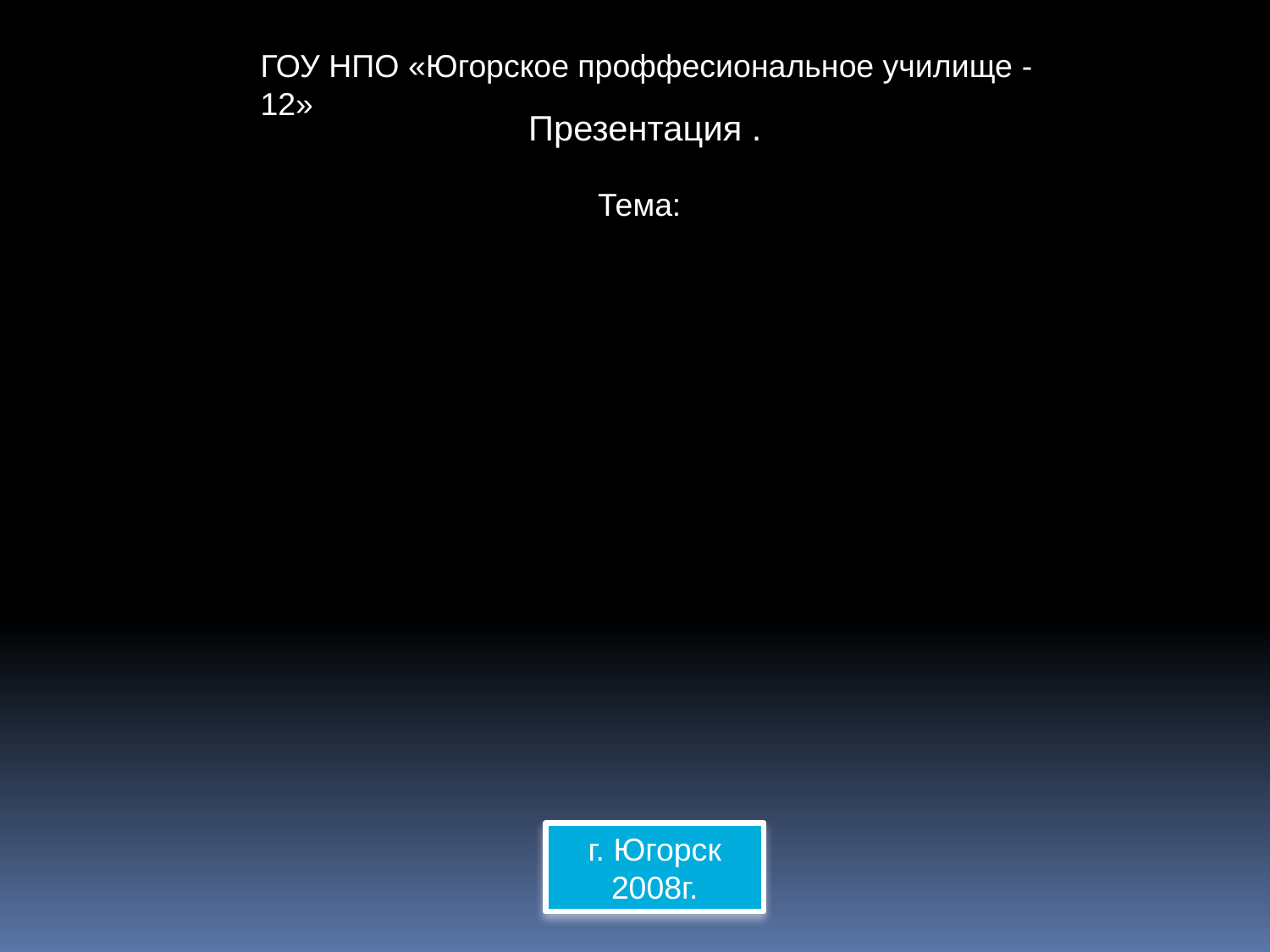

ГОУ НПО «Югорское проффесиональное училище - 12»
Презентация .
Тема:
Служебные
программы ОС Windows
г. Югорск
2008г.